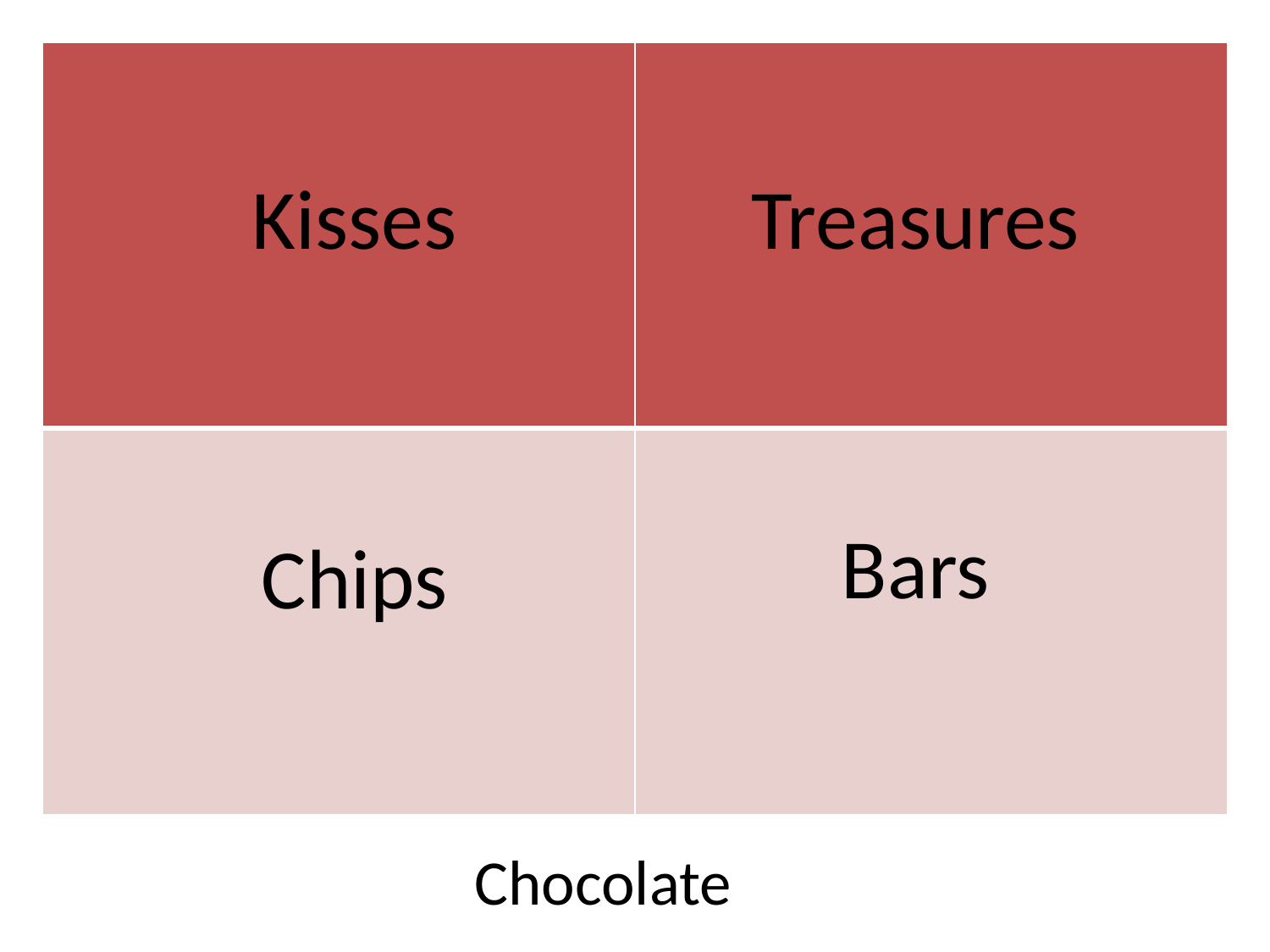

|  |  |
| --- | --- |
|  |  |
Kisses
Treasures
Bars
Chips
Chocolate